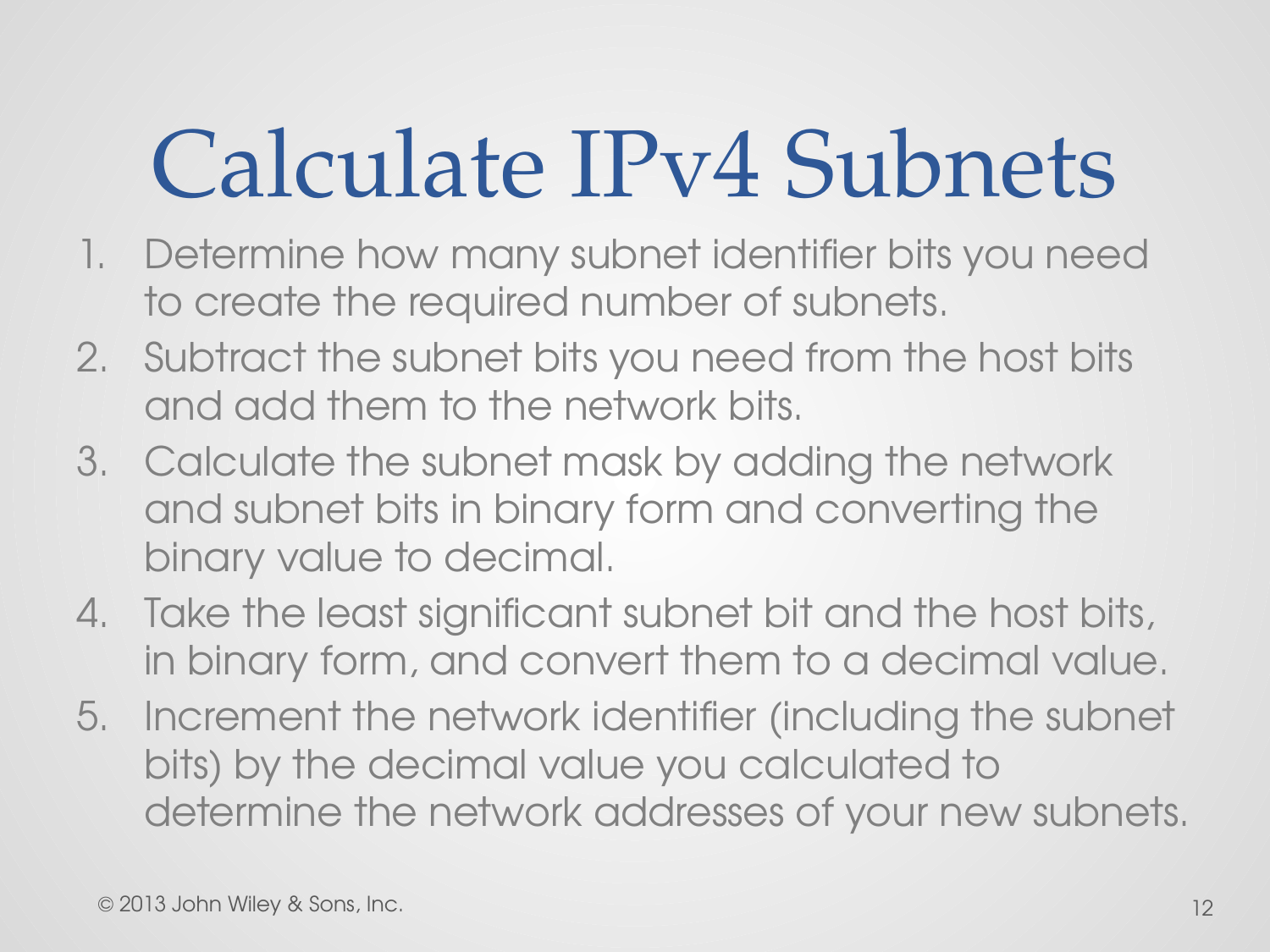

# Calculate IPv4 Subnets
Determine how many subnet identifier bits you need to create the required number of subnets.
Subtract the subnet bits you need from the host bits and add them to the network bits.
Calculate the subnet mask by adding the network and subnet bits in binary form and converting the binary value to decimal.
Take the least significant subnet bit and the host bits, in binary form, and convert them to a decimal value.
Increment the network identifier (including the subnet bits) by the decimal value you calculated to determine the network addresses of your new subnets.

© 2013 John Wiley & Sons, Inc.
12